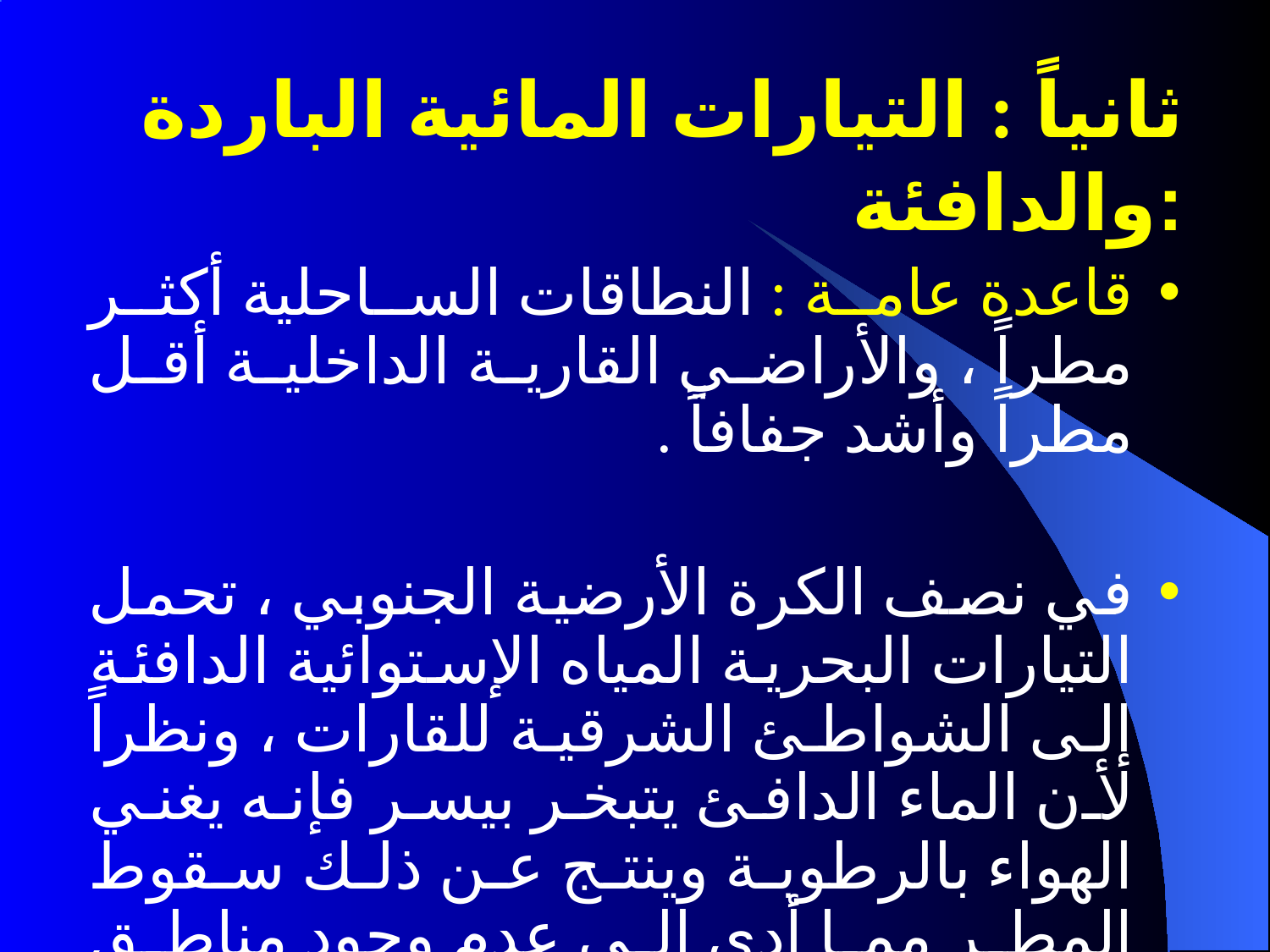

# ثانياً : التيارات المائية الباردة والدافئة:
قاعدة عامة : النطاقات الساحلية أكثر مطراً ، والأراضي القارية الداخلية أقل مطراً وأشد جفافاً .

في نصف الكرة الأرضية الجنوبي ، تحمل التيارات البحرية المياه الإستوائية الدافئة إلى الشواطئ الشرقية للقارات ، ونظراً لأن الماء الدافئ يتبخر بيسر فإنه يغني الهواء بالرطوبة وينتج عن ذلك سقوط المطر مما أدى إلى عدم وجود مناطق صحراوية.